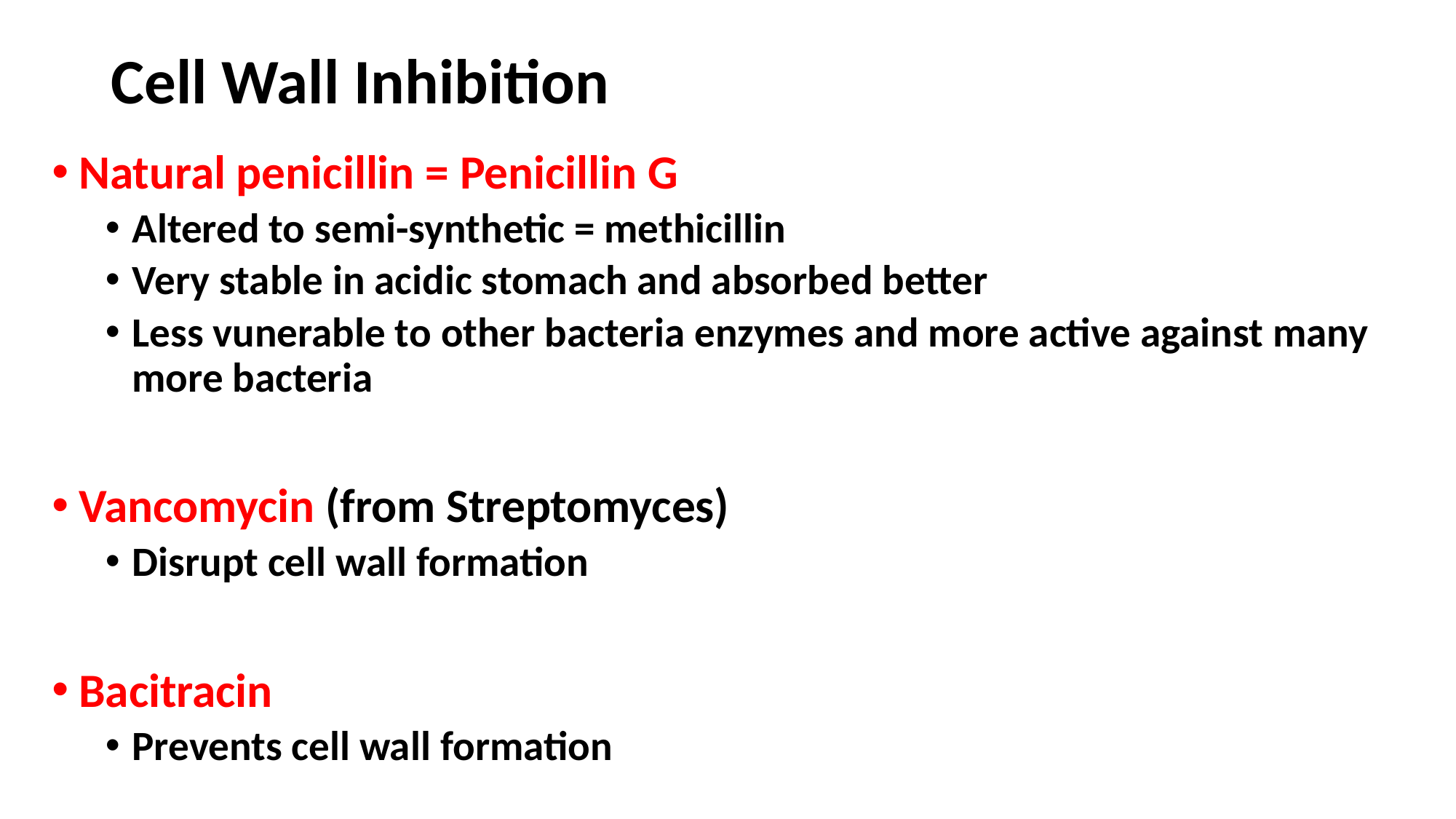

# Cell Wall Inhibition
Natural penicillin = Penicillin G
Altered to semi-synthetic = methicillin
Very stable in acidic stomach and absorbed better
Less vunerable to other bacteria enzymes and more active against many more bacteria

Vancomycin (from Streptomyces)
Disrupt cell wall formation

Bacitracin
Prevents cell wall formation